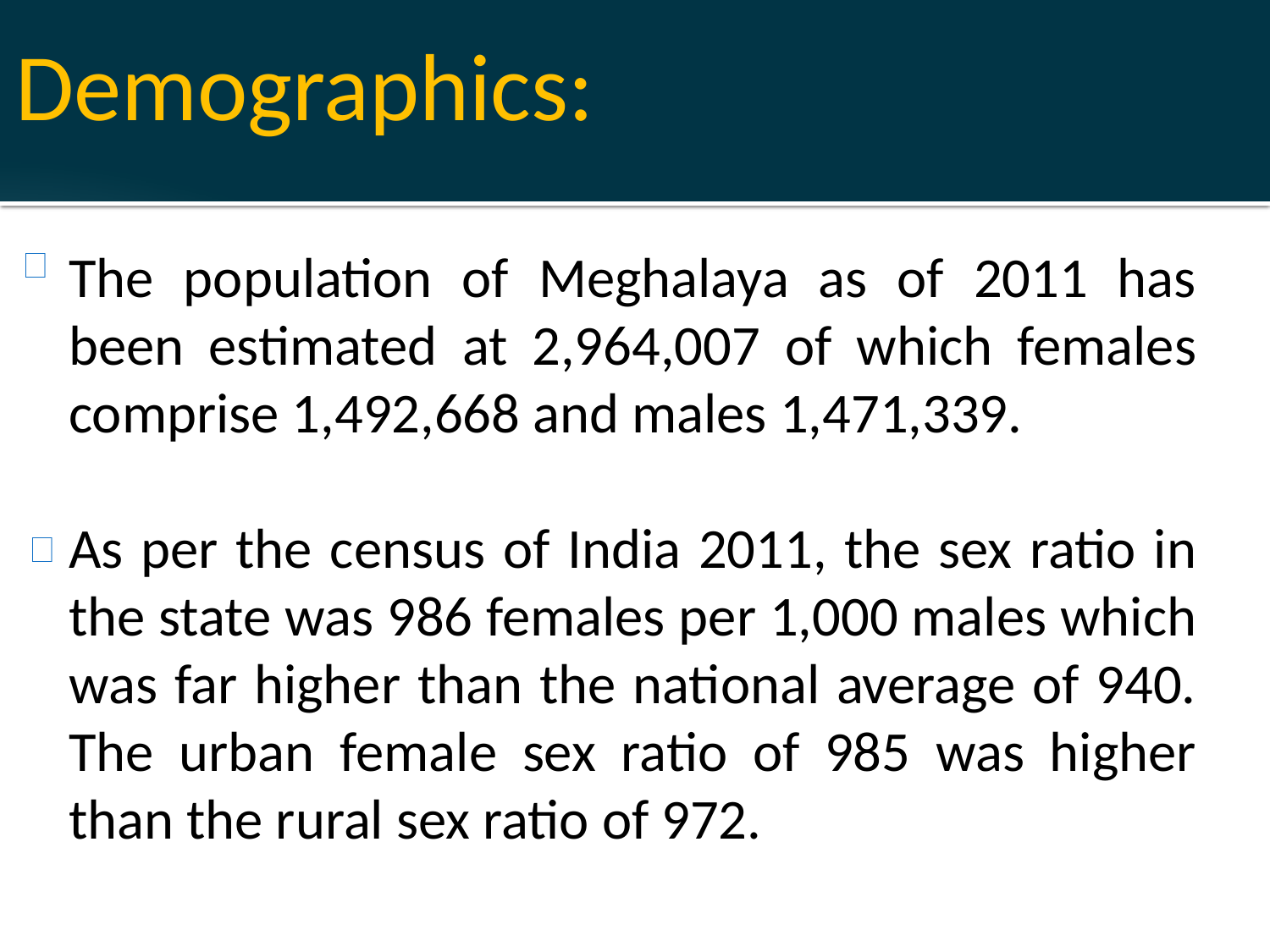

Demographics:
The population of Meghalaya as of 2011 has been estimated at 2,964,007 of which females comprise 1,492,668 and males 1,471,339.

As per the census of India 2011, the sex ratio in the state was 986 females per 1,000 males which was far higher than the national average of 940. The urban female sex ratio of 985 was higher than the rural sex ratio of 972.